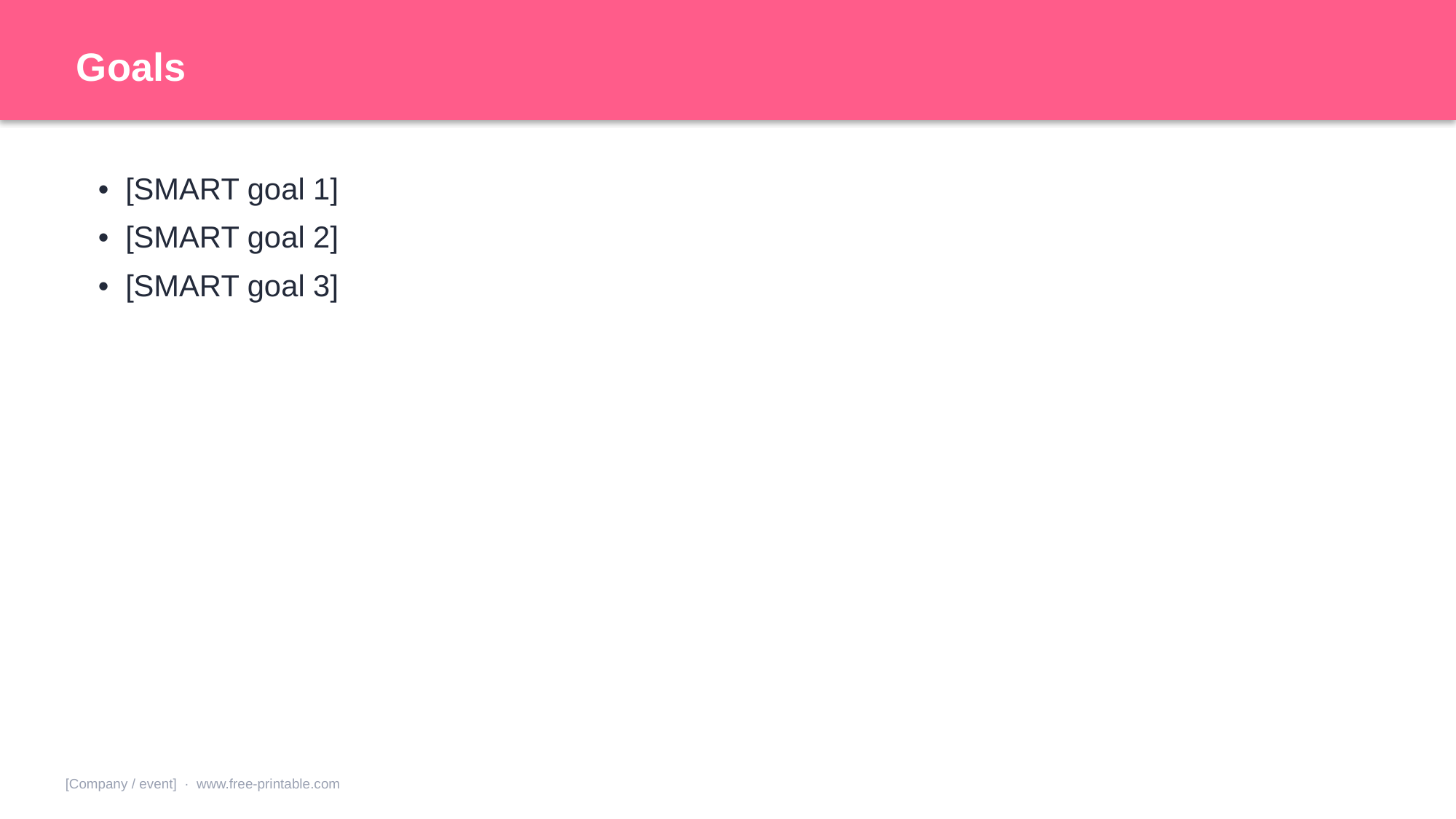

Goals
•  [SMART goal 1]
•  [SMART goal 2]
•  [SMART goal 3]
[Company / event]  ·  www.free-printable.com